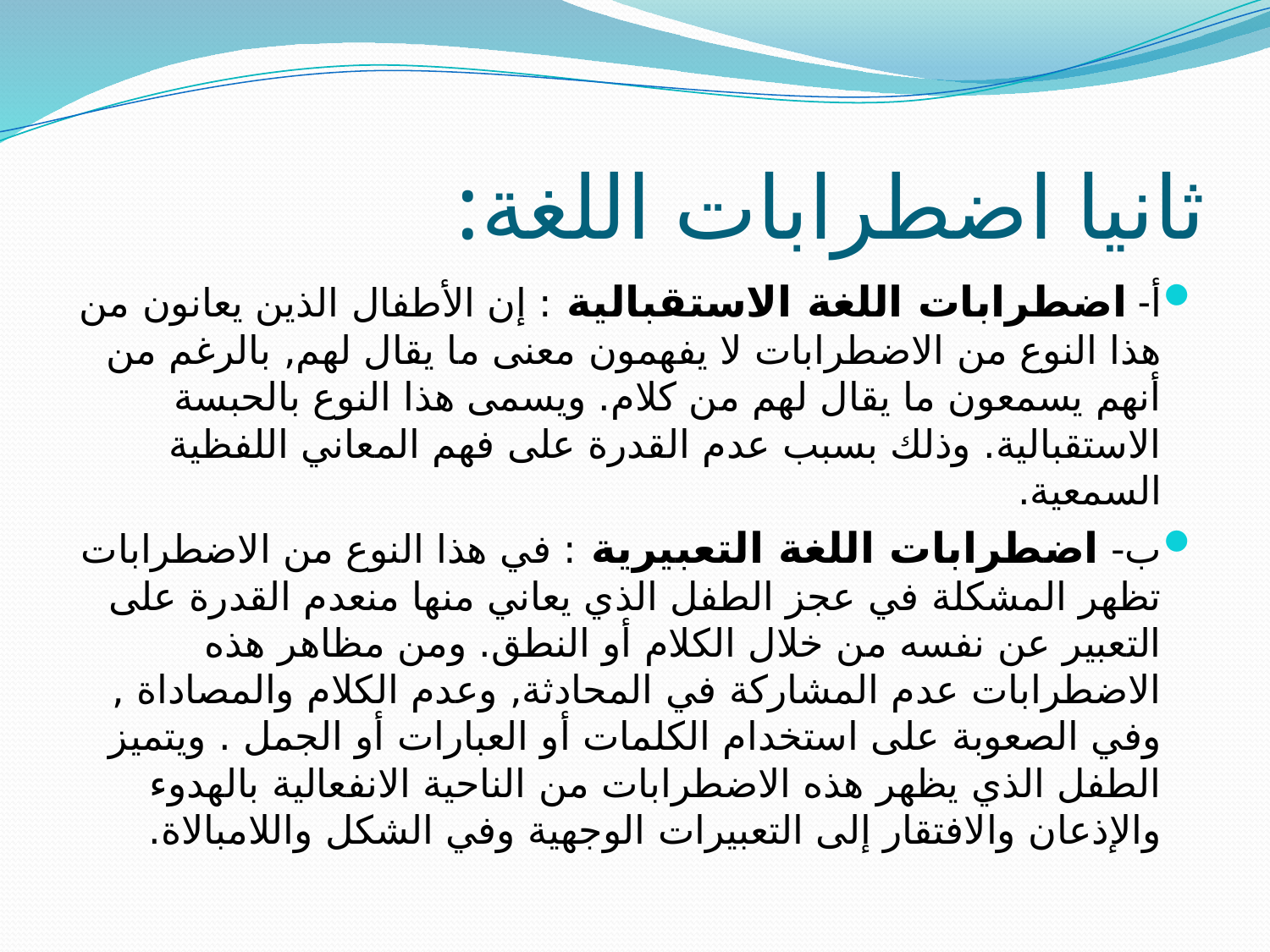

# ثانيا اضطرابات اللغة:
أ- اضطرابات اللغة الاستقبالية : إن الأطفال الذين يعانون من هذا النوع من الاضطرابات لا يفهمون معنى ما يقال لهم, بالرغم من أنهم يسمعون ما يقال لهم من كلام. ويسمى هذا النوع بالحبسة الاستقبالية. وذلك بسبب عدم القدرة على فهم المعاني اللفظية السمعية.
ب- اضطرابات اللغة التعبيرية : في هذا النوع من الاضطرابات تظهر المشكلة في عجز الطفل الذي يعاني منها منعدم القدرة على التعبير عن نفسه من خلال الكلام أو النطق. ومن مظاهر هذه الاضطرابات عدم المشاركة في المحادثة, وعدم الكلام والمصاداة , وفي الصعوبة على استخدام الكلمات أو العبارات أو الجمل . ويتميز الطفل الذي يظهر هذه الاضطرابات من الناحية الانفعالية بالهدوء والإذعان والافتقار إلى التعبيرات الوجهية وفي الشكل واللامبالاة.